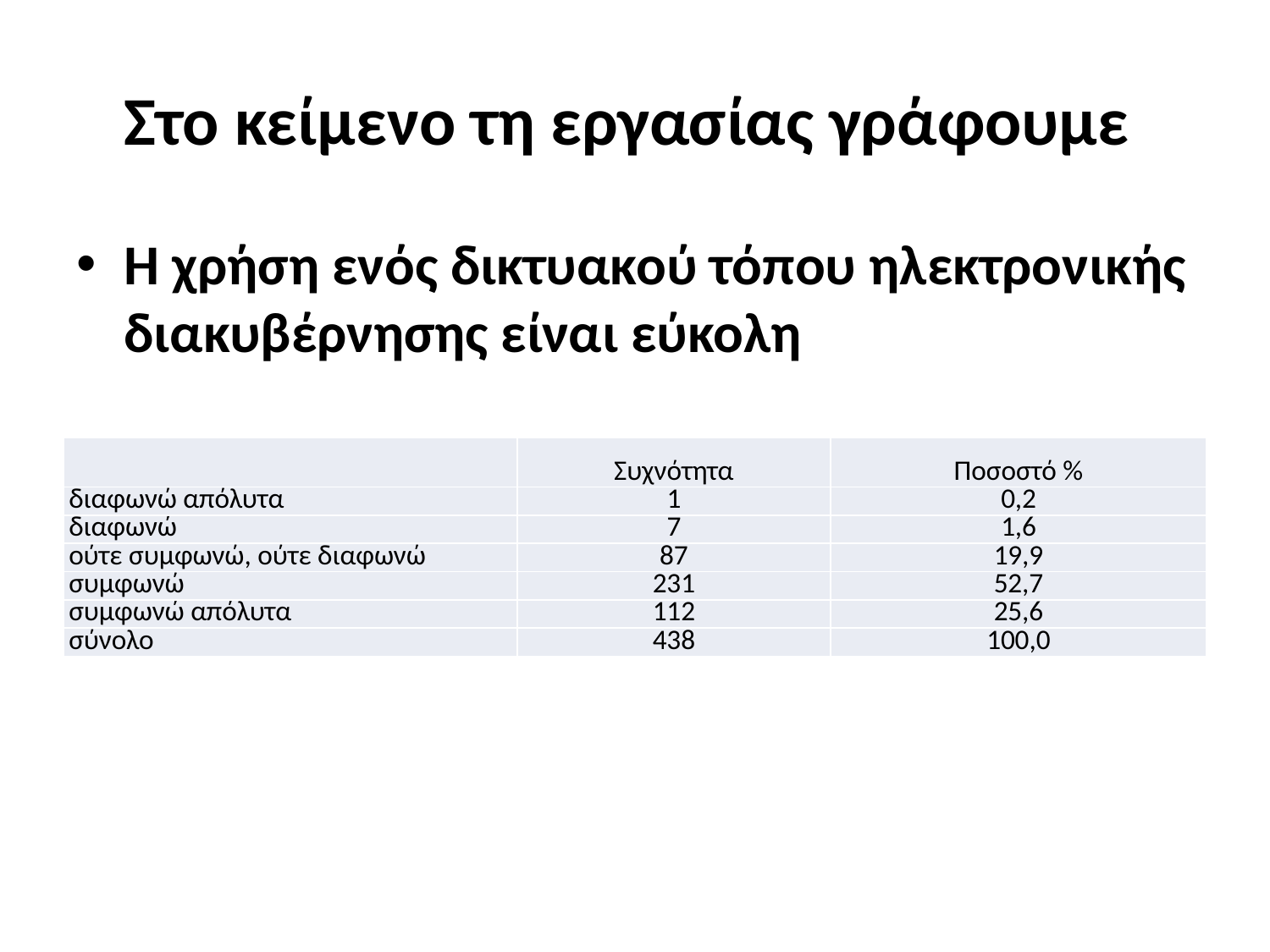

# Στο κείμενο τη εργασίας γράφουμε
Η χρήση ενός δικτυακού τόπου ηλεκτρονικής διακυβέρνησης είναι εύκολη

|  | Συχνότητα | Ποσοστό % |
| --- | --- | --- |
| διαφωνώ απόλυτα | 1 | 0,2 |
| διαφωνώ | 7 | 1,6 |
| ούτε συμφωνώ, ούτε διαφωνώ | 87 | 19,9 |
| συμφωνώ | 231 | 52,7 |
| συμφωνώ απόλυτα | 112 | 25,6 |
| σύνολο | 438 | 100,0 |